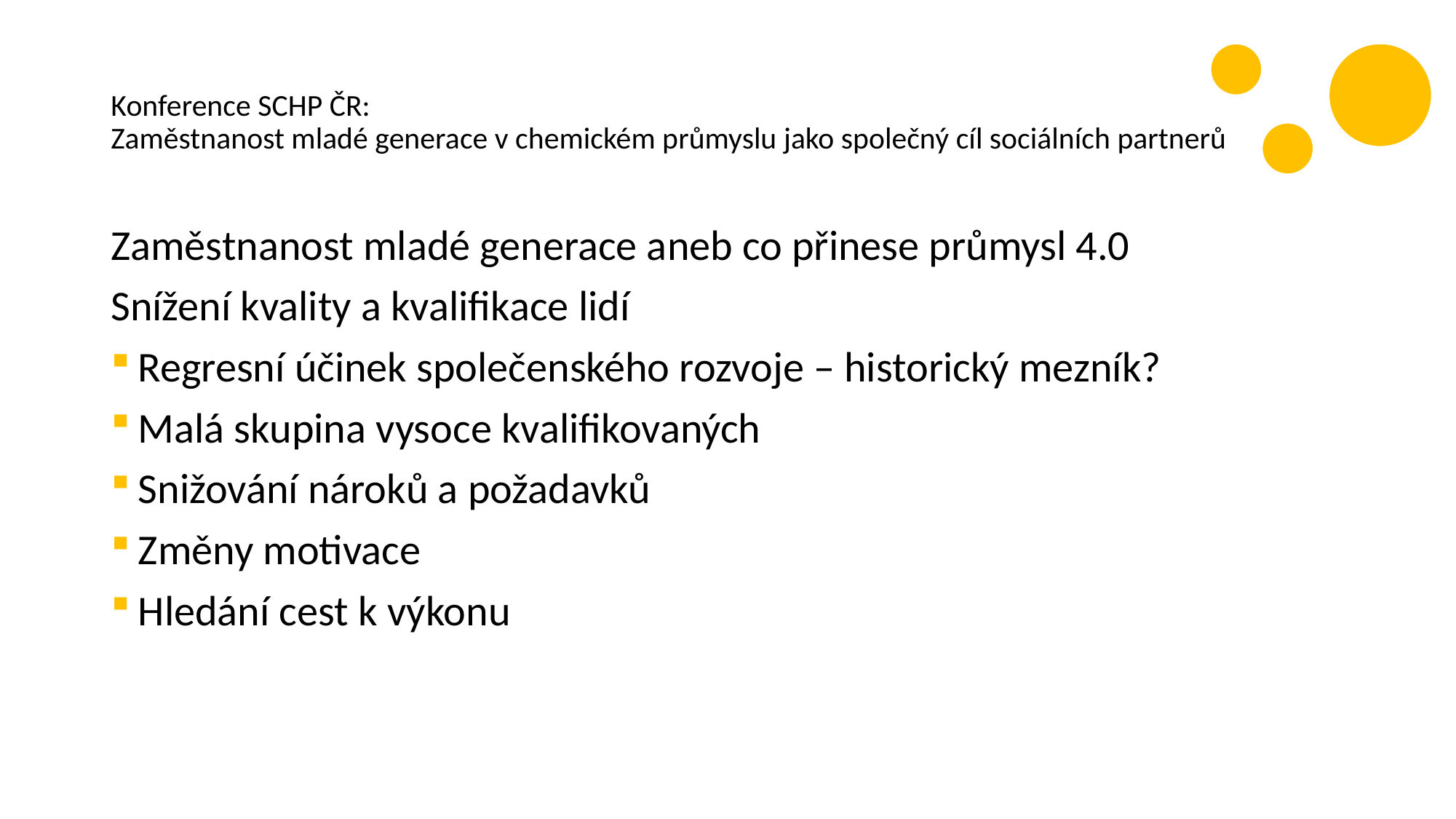

# Konference SCHP ČR: Zaměstnanost mladé generace v chemickém průmyslu jako společný cíl sociálních partnerů
Zaměstnanost mladé generace aneb co přinese průmysl 4.0
Snížení kvality a kvalifikace lidí
Regresní účinek společenského rozvoje – historický mezník?
Malá skupina vysoce kvalifikovaných
Snižování nároků a požadavků
Změny motivace
Hledání cest k výkonu